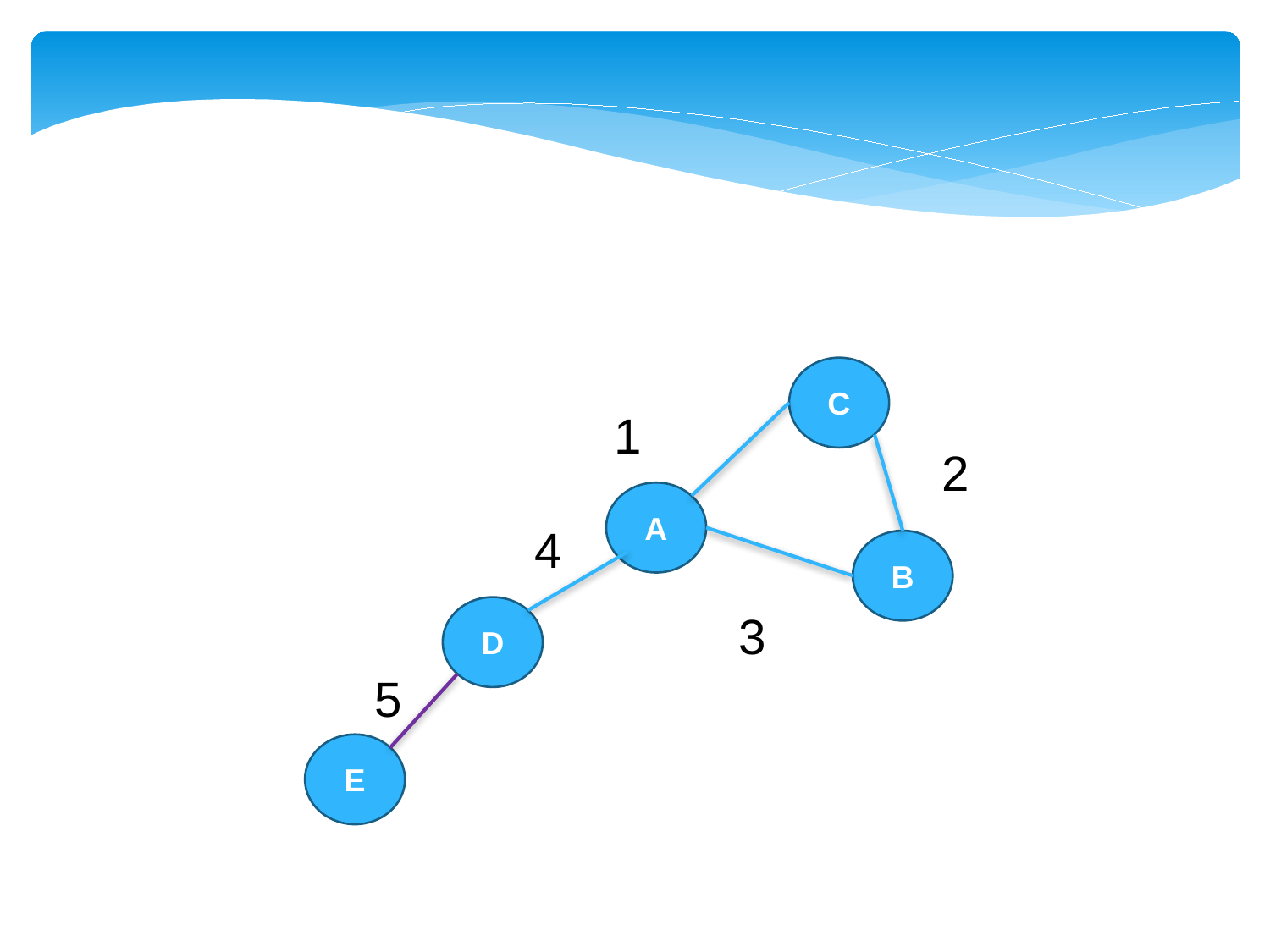

C
1
2
A
4
B
D
3
5
E